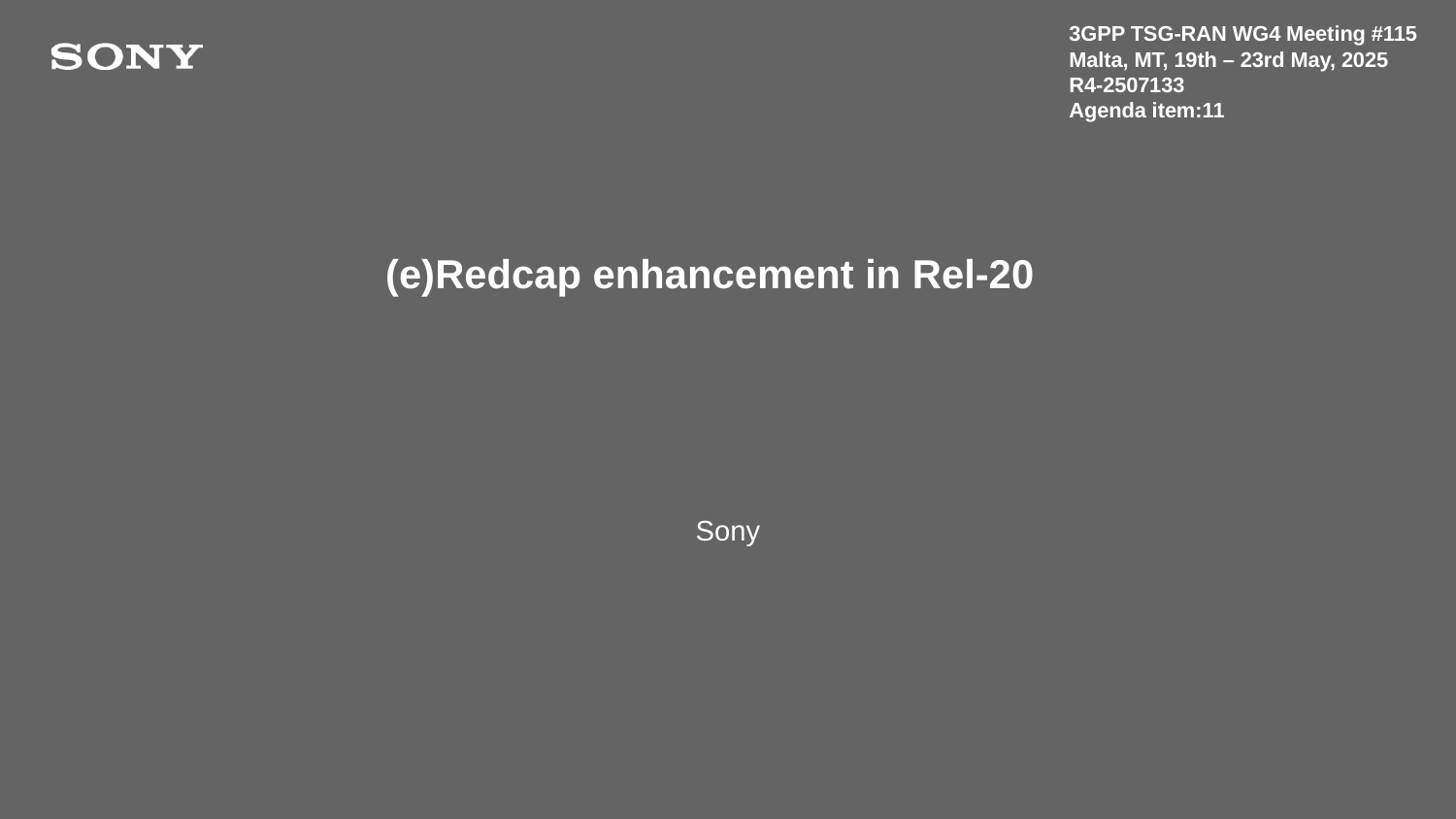

3GPP TSG-RAN WG4 Meeting #115
Malta, MT, 19th – 23rd May, 2025
R4-2507133
Agenda item:11

(e)Redcap enhancement in Rel-20

Sony